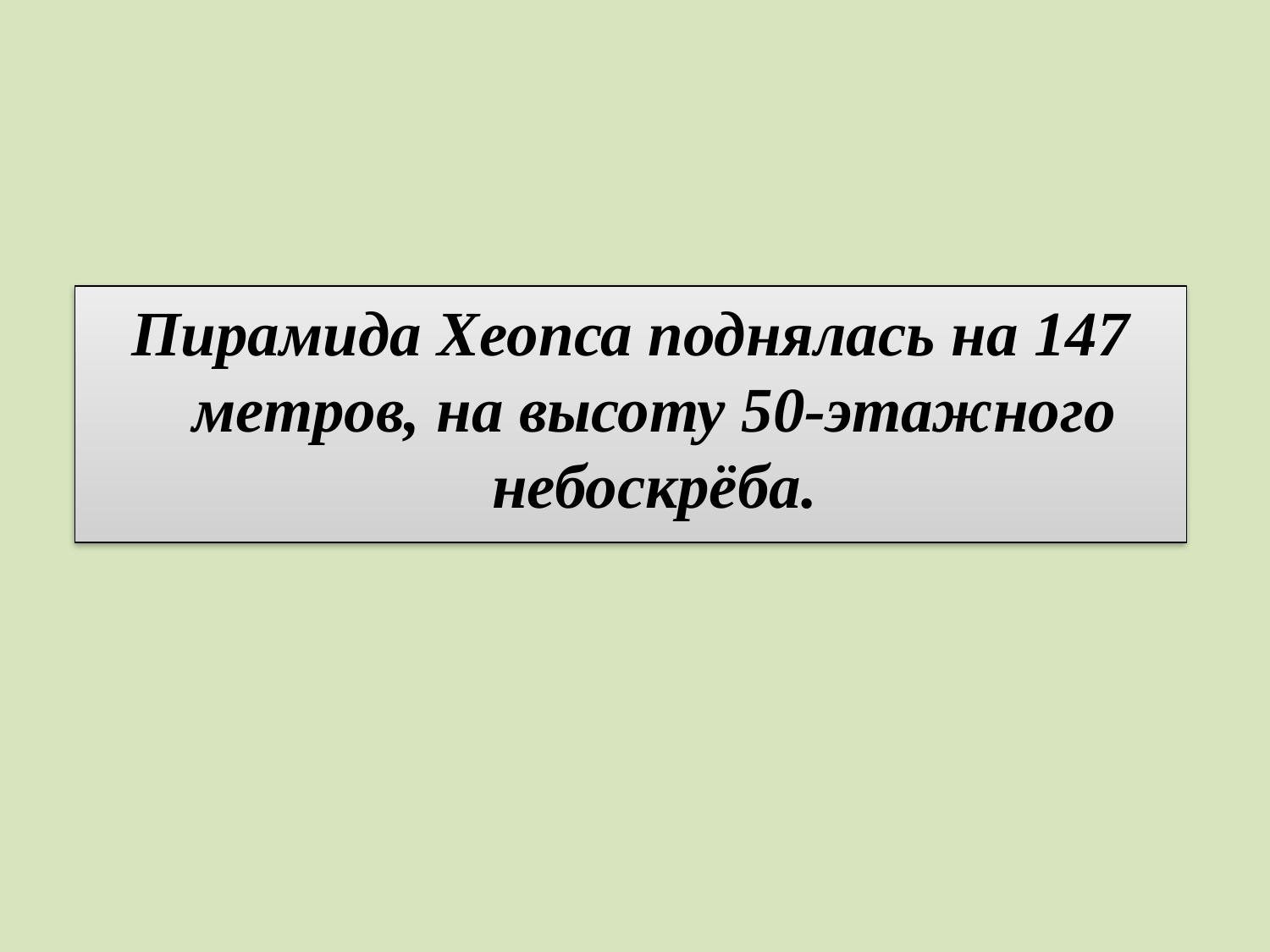

Пирамида Хеопса поднялась на 147 метров, на высоту 50-этажного небоскрёба.